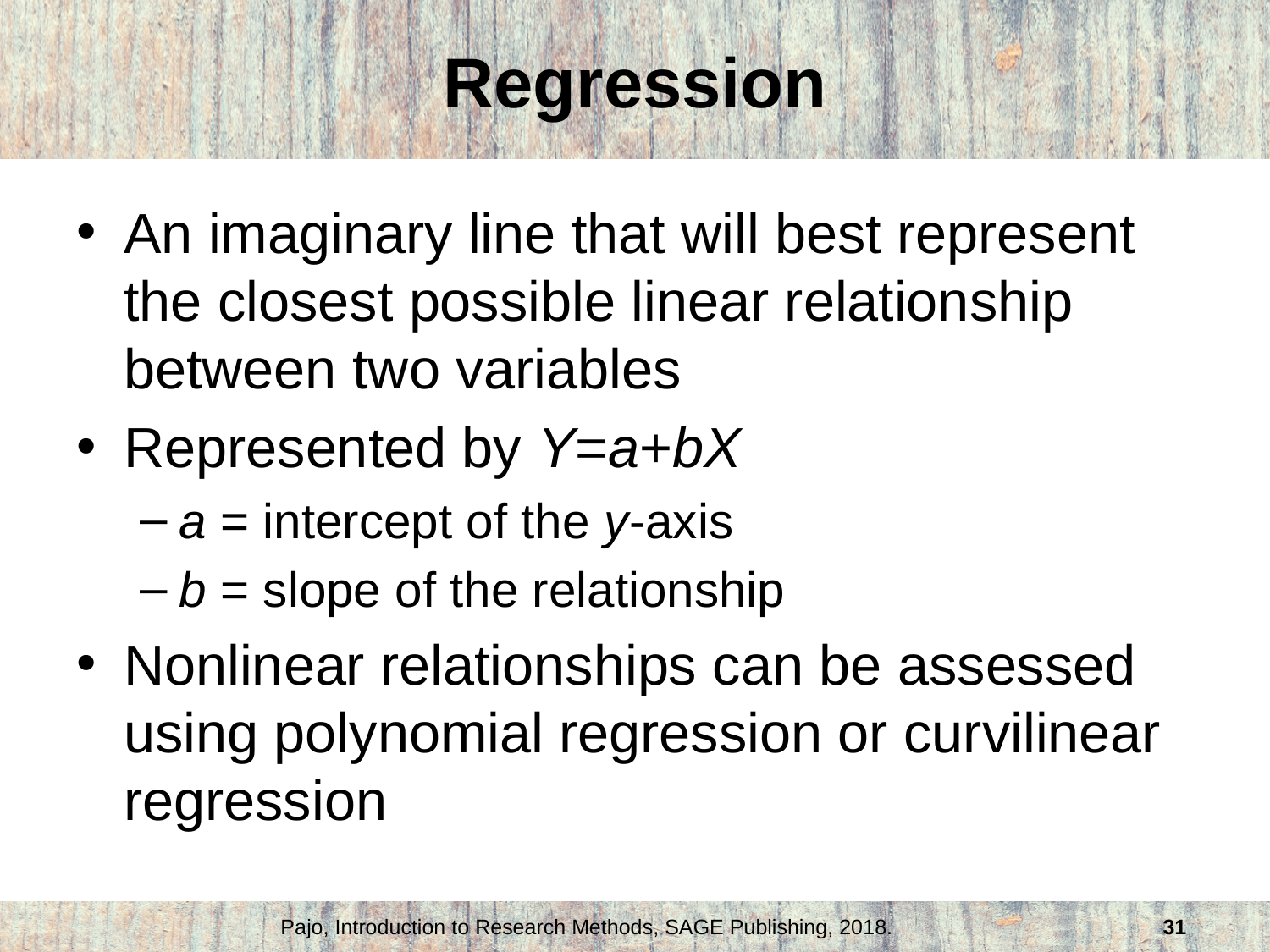

# Regression
An imaginary line that will best represent the closest possible linear relationship between two variables
Represented by Y=a+bX
a = intercept of the y-axis
b = slope of the relationship
Nonlinear relationships can be assessed using polynomial regression or curvilinear regression

Pajo, Introduction to Research Methods, SAGE Publishing, 2018.
31